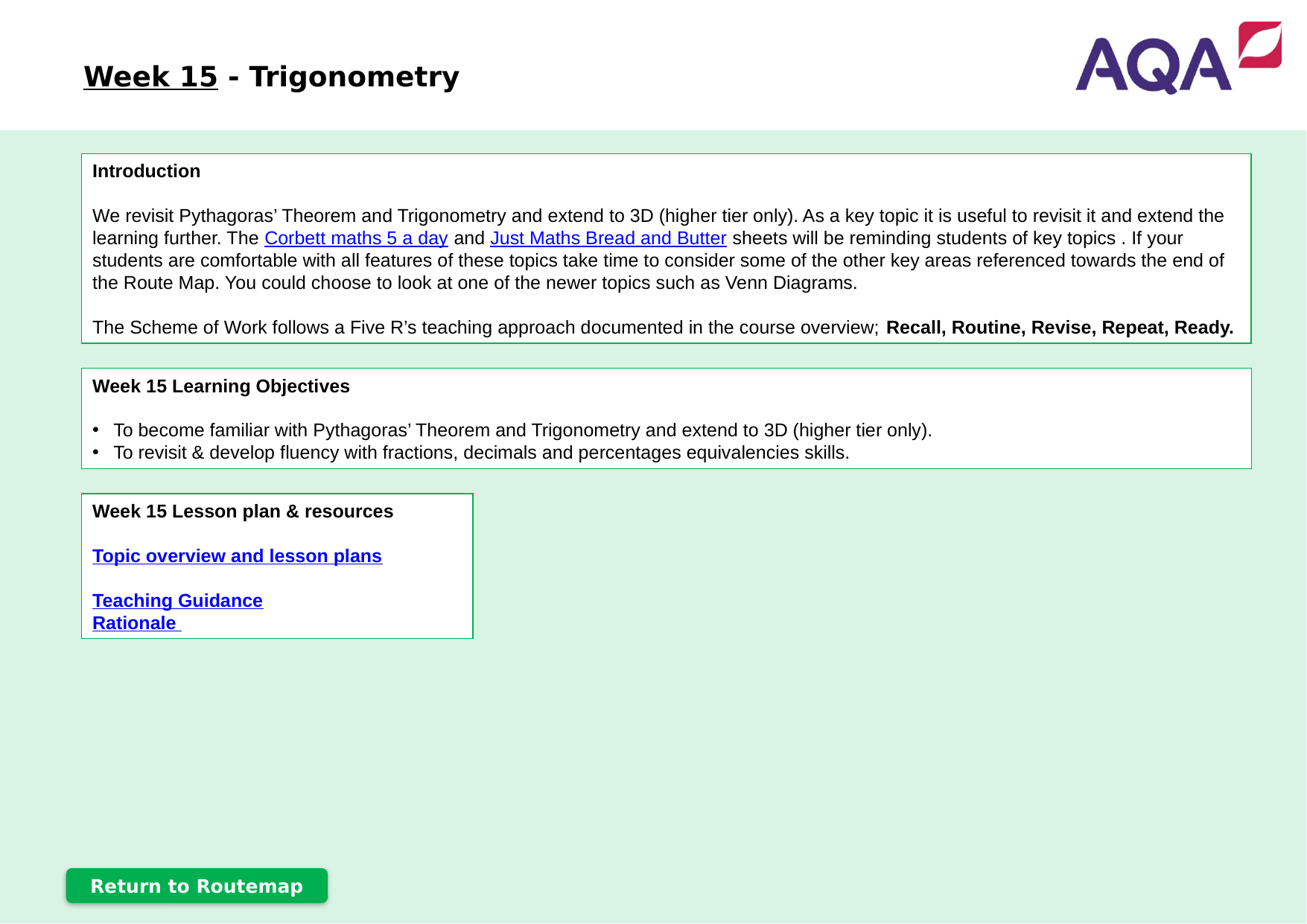

Week 15 - Trigonometry
Introduction

We revisit Pythagoras’ Theorem and Trigonometry and extend to 3D (higher tier only). As a key topic it is useful to revisit it and extend the learning further. The Corbett maths 5 a day and Just Maths Bread and Butter sheets will be reminding students of key topics . If your students are comfortable with all features of these topics take time to consider some of the other key areas referenced towards the end of the Route Map. You could choose to look at one of the newer topics such as Venn Diagrams.

The Scheme of Work follows a Five R’s teaching approach documented in the course overview; Recall, Routine, Revise, Repeat, Ready.
Week 15 Learning Objectives

To become familiar with Pythagoras’ Theorem and Trigonometry and extend to 3D (higher tier only).
To revisit & develop fluency with fractions, decimals and percentages equivalencies skills.
Week 15 Lesson plan & resources

Topic overview and lesson plans

Teaching Guidance
Rationale